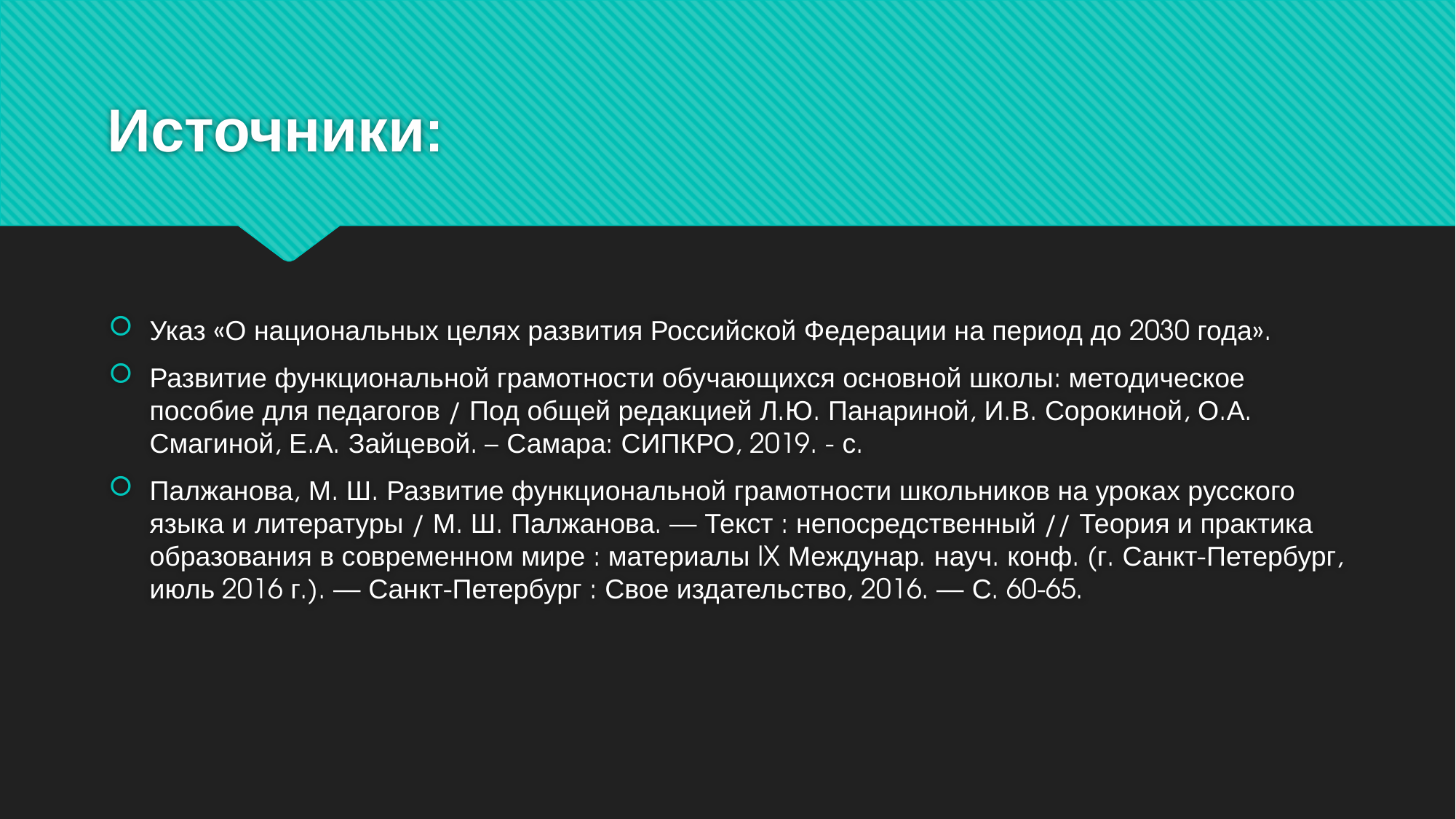

# Источники:
Указ «О национальных целях развития Российской Федерации на период до 2030 года».
Развитие функциональной грамотности обучающихся основной школы: методическое пособие для педагогов / Под общей редакцией Л.Ю. Панариной, И.В. Сорокиной, О.А. Смагиной, Е.А. Зайцевой. – Самара: СИПКРО, 2019. - с.
Палжанова, М. Ш. Развитие функциональной грамотности школьников на уроках русского языка и литературы / М. Ш. Палжанова. — Текст : непосредственный // Теория и практика образования в современном мире : материалы IX Междунар. науч. конф. (г. Санкт-Петербург, июль 2016 г.). — Санкт-Петербург : Свое издательство, 2016. — С. 60-65.